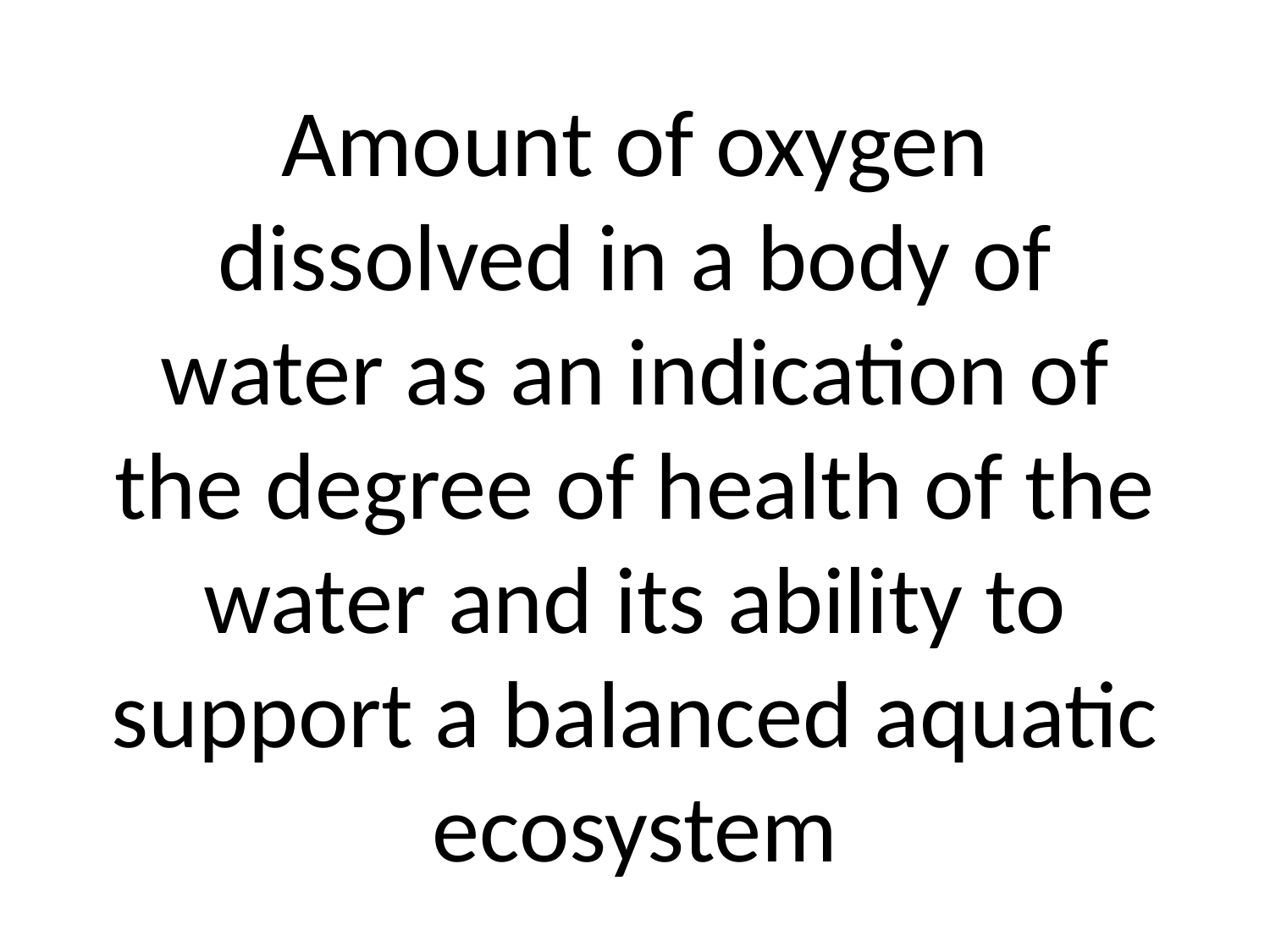

# Amount of oxygen dissolved in a body of water as an indication of the degree of health of the water and its ability to support a balanced aquatic ecosystem